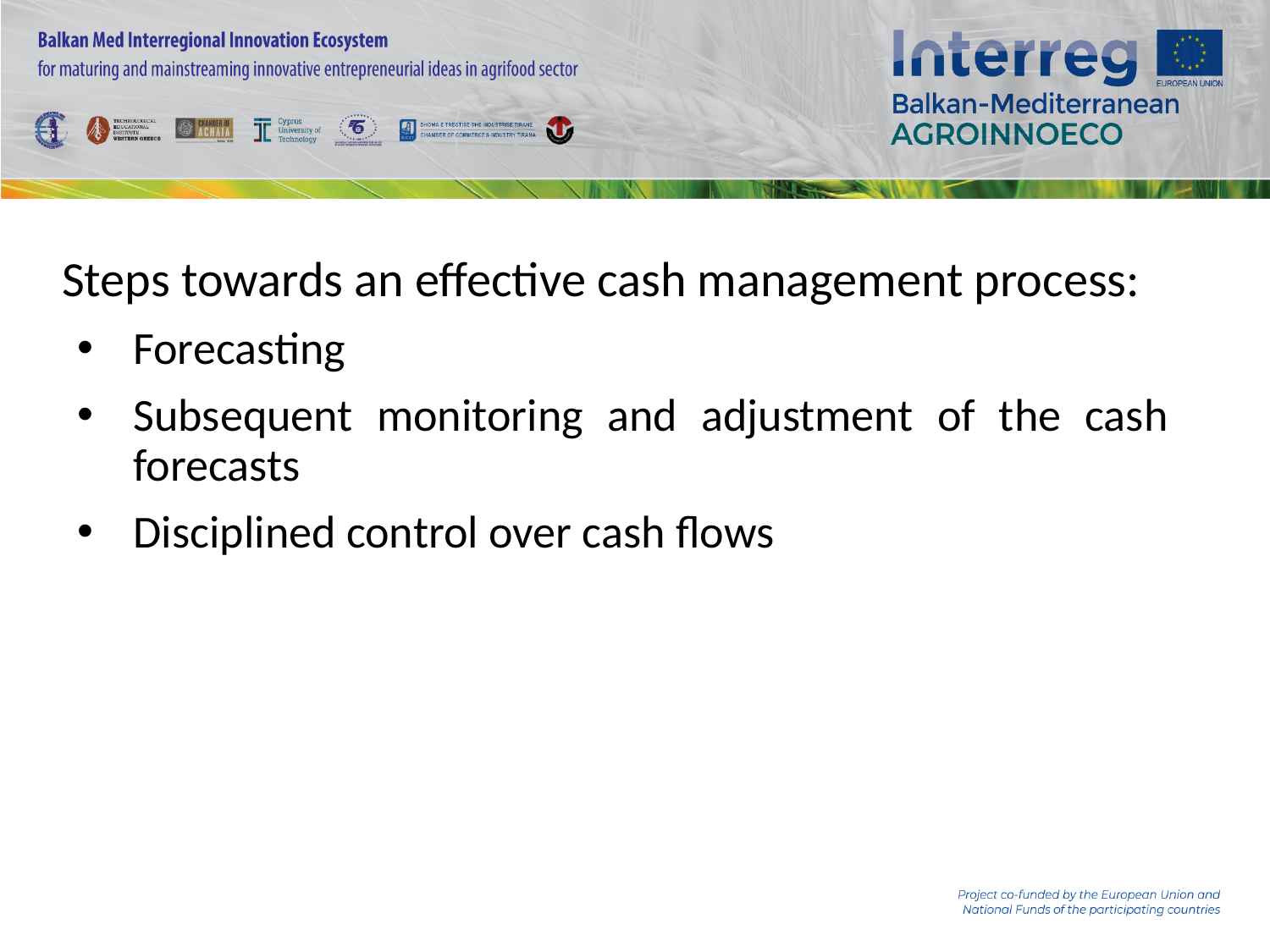

Steps towards an effective cash management process:
Forecasting
Subsequent monitoring and adjustment of the cash forecasts
Disciplined control over cash flows